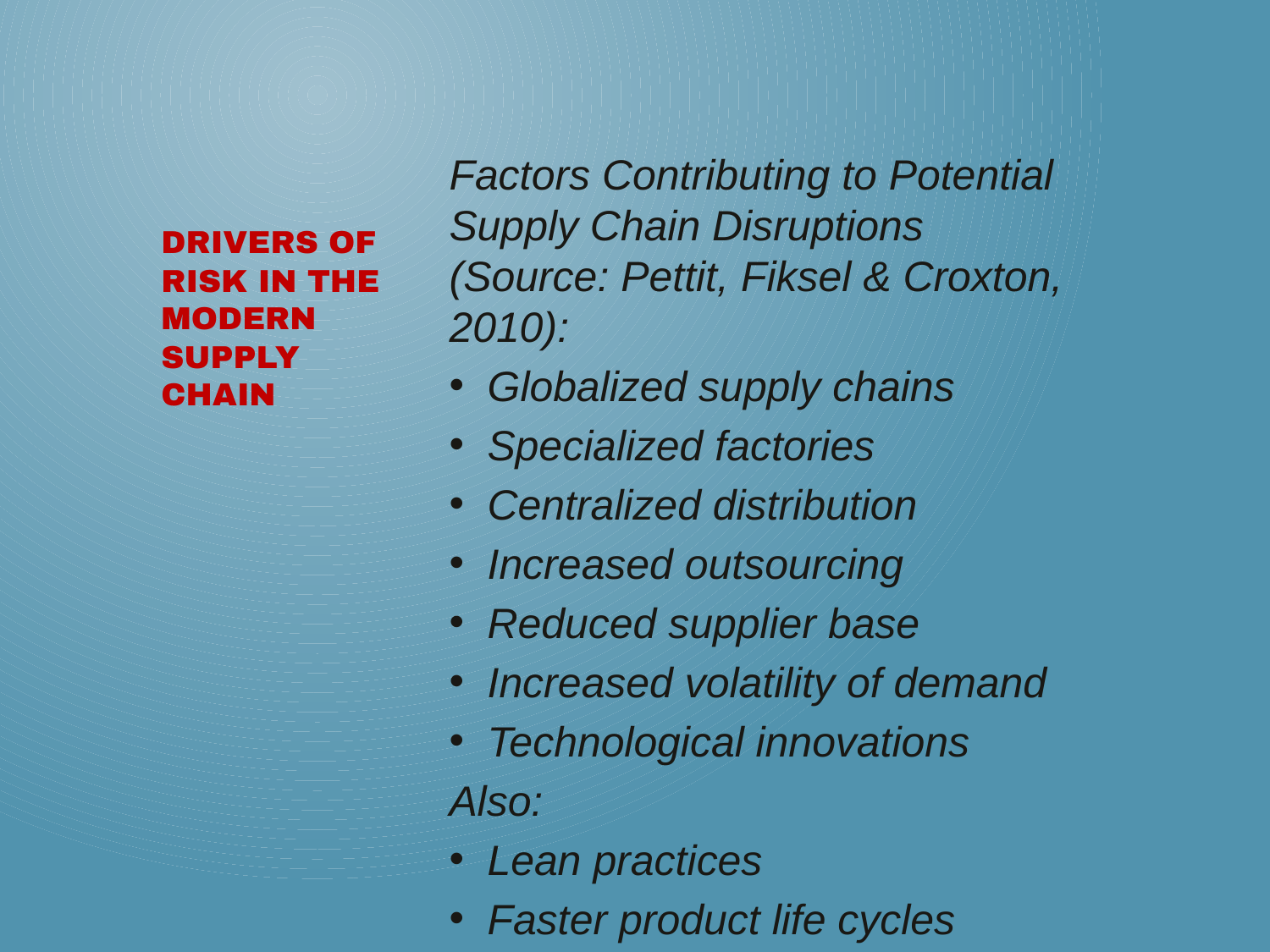

Factors Contributing to Potential Supply Chain Disruptions (Source: Pettit, Fiksel & Croxton, 2010):
Globalized supply chains
Specialized factories
Centralized distribution
Increased outsourcing
Reduced supplier base
Increased volatility of demand
Technological innovations
Also:
Lean practices
Faster product life cycles
# DRIVERS OF RISK IN THE MODERN SUPPLY CHAIN